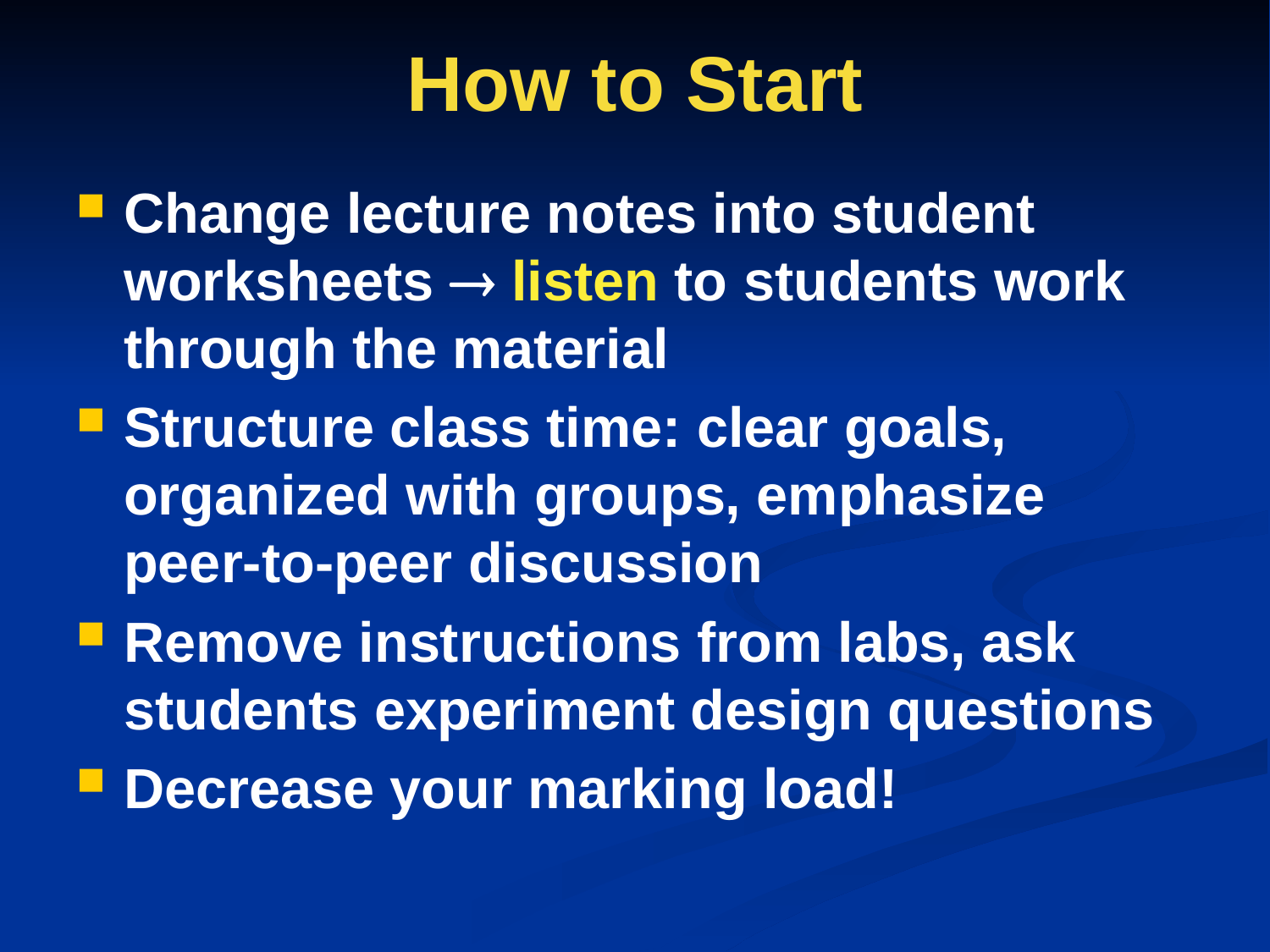

# How to Start
Change lecture notes into student worksheets → listen to students work through the material
Structure class time: clear goals, organized with groups, emphasize peer-to-peer discussion
Remove instructions from labs, ask students experiment design questions
Decrease your marking load!